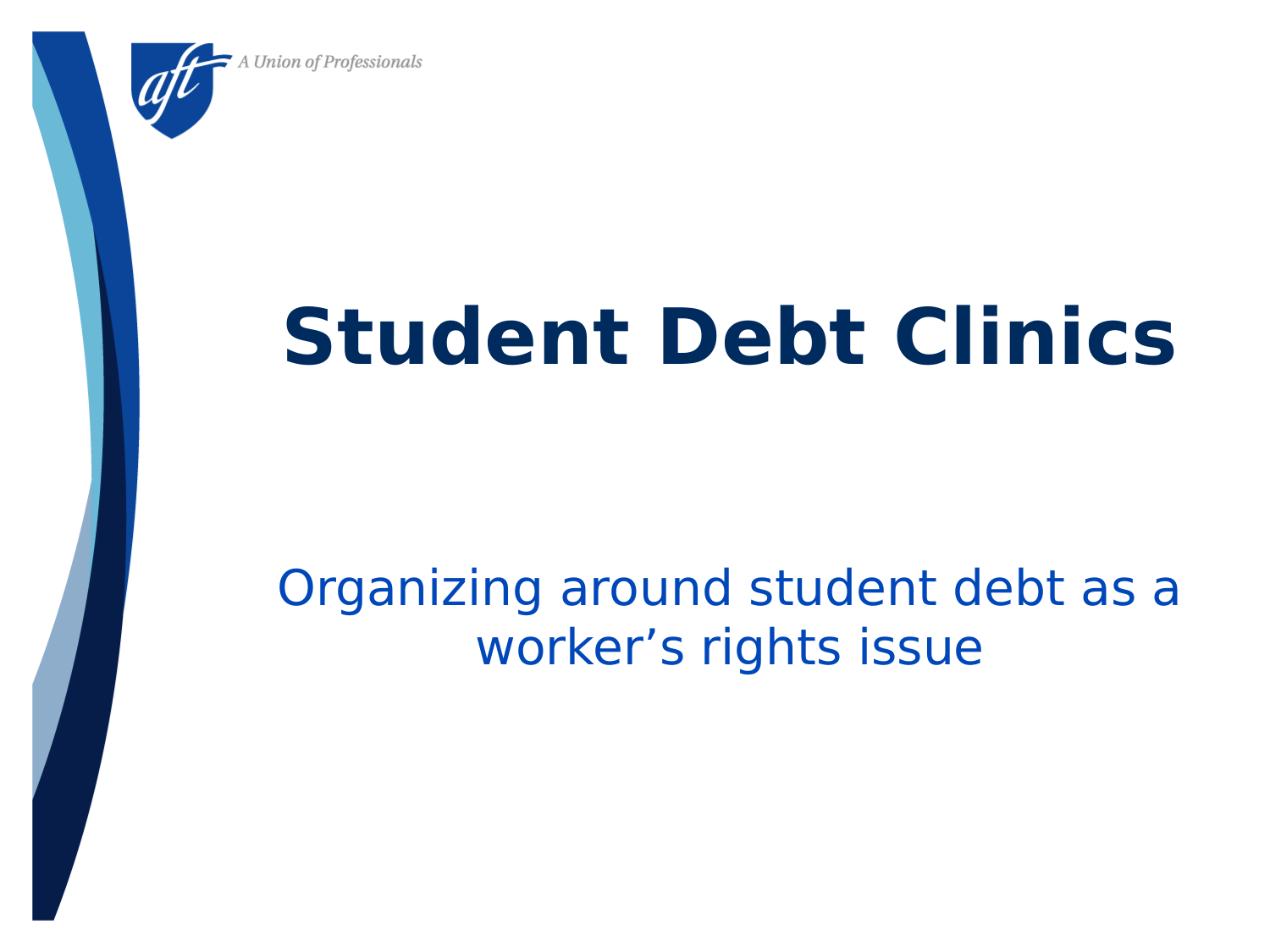

# Student Debt Clinics
Organizing around student debt as a worker’s rights issue